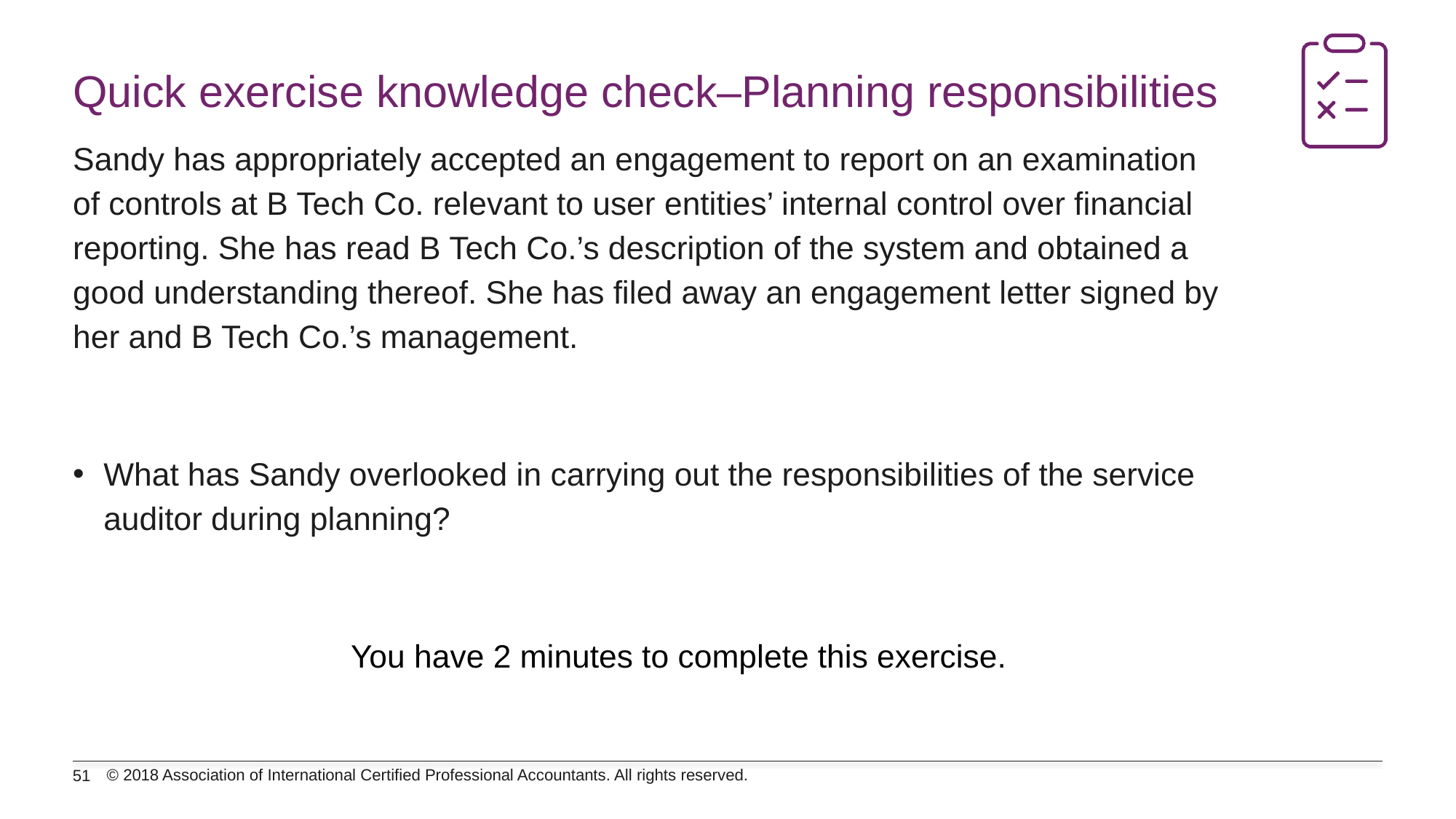

# Quick exercise knowledge check–Planning responsibilities
Sandy has appropriately accepted an engagement to report on an examination of controls at B Tech Co. relevant to user entities’ internal control over financial reporting. She has read B Tech Co.’s description of the system and obtained a good understanding thereof. She has filed away an engagement letter signed by her and B Tech Co.’s management.

What has Sandy overlooked in carrying out the responsibilities of the service auditor during planning?

You have 2 minutes to complete this exercise.

© 2018 Association of International Certified Professional Accountants. All rights reserved.
51